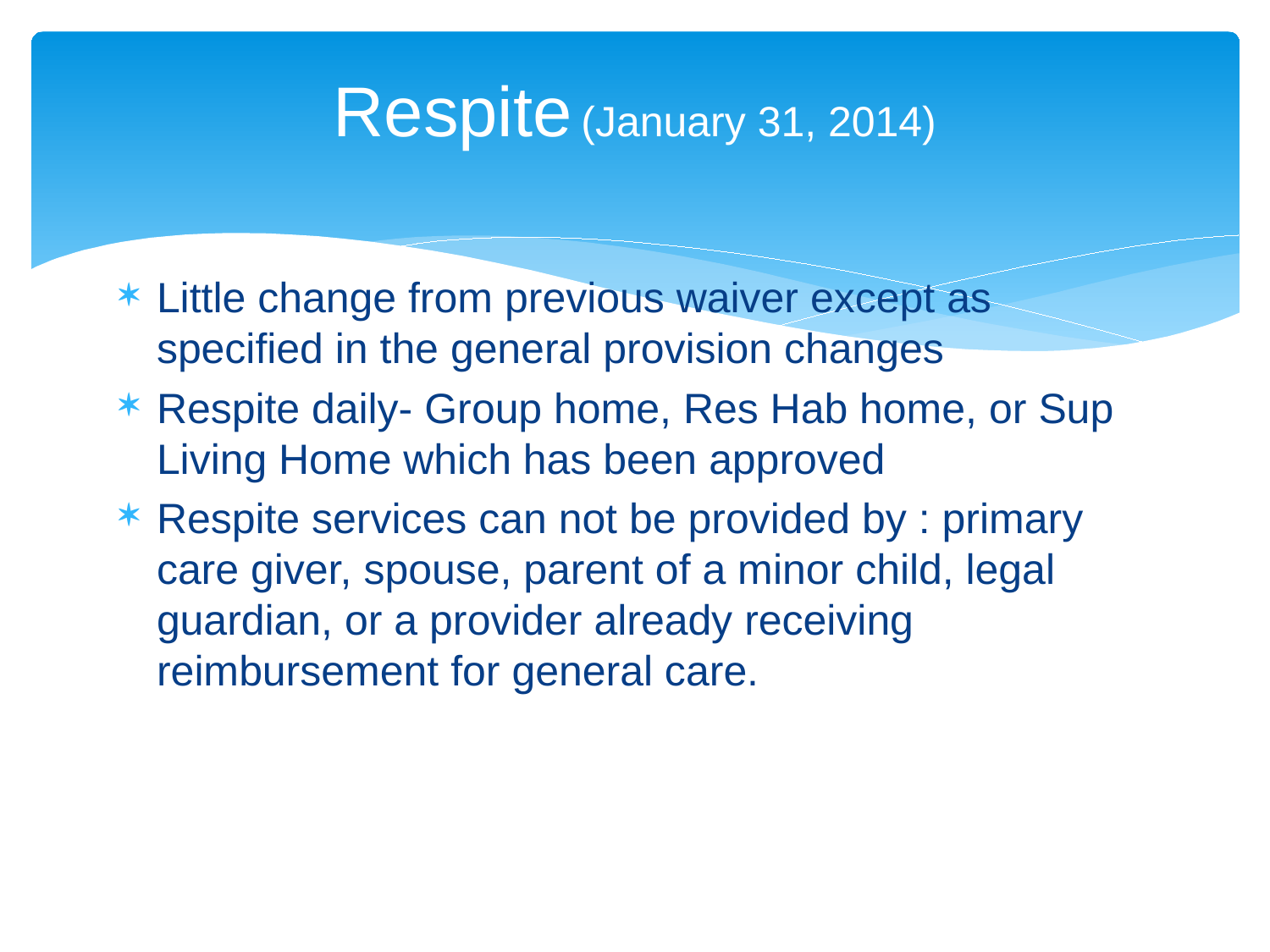

# Respite (January 31, 2014)
Little change from previous waiver except as specified in the general provision changes
Respite daily- Group home, Res Hab home, or Sup Living Home which has been approved
Respite services can not be provided by : primary care giver, spouse, parent of a minor child, legal guardian, or a provider already receiving reimbursement for general care.